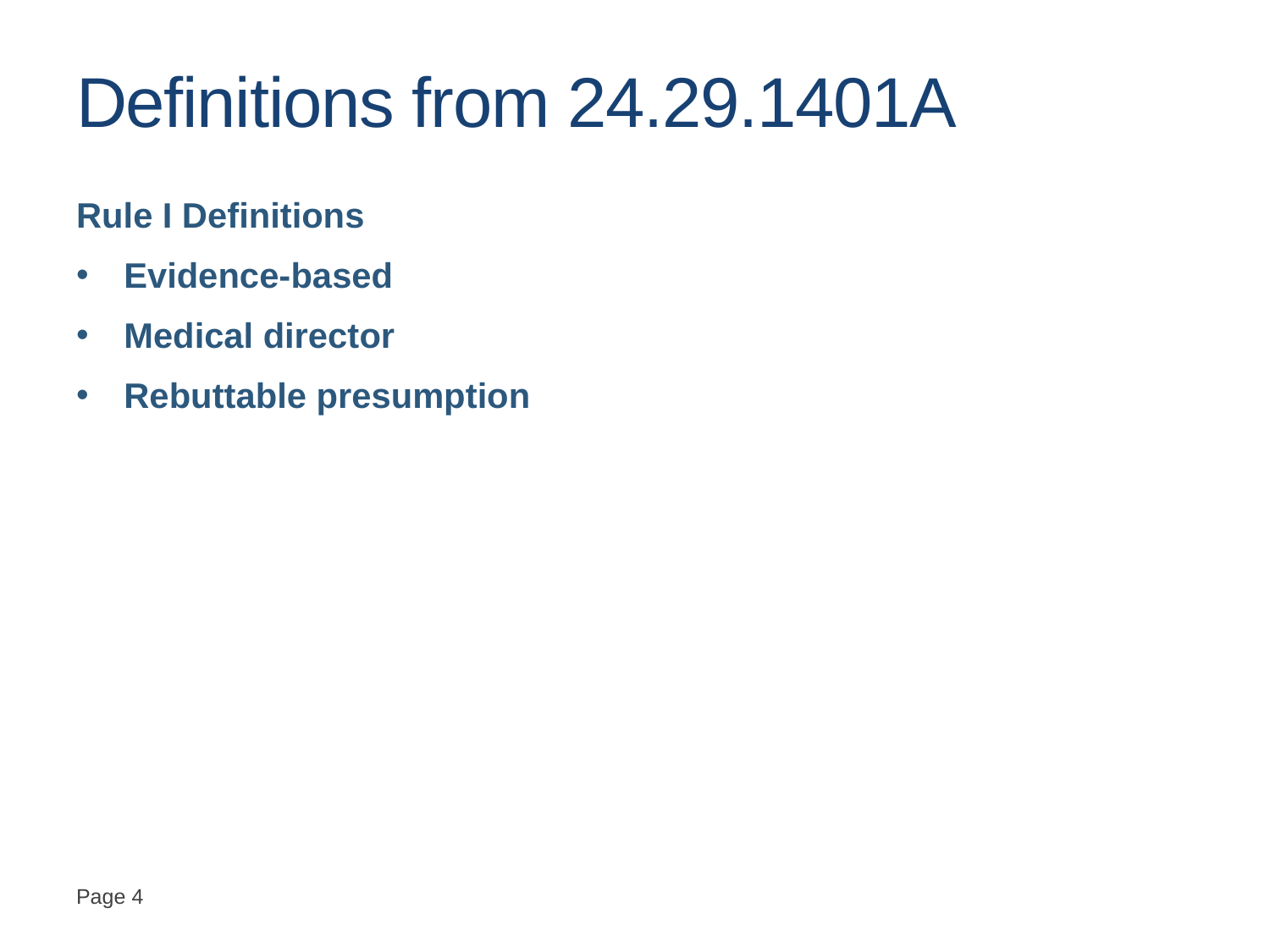

# Definitions from 24.29.1401A
Rule I Definitions
Evidence-based
Medical director
Rebuttable presumption

Page 4